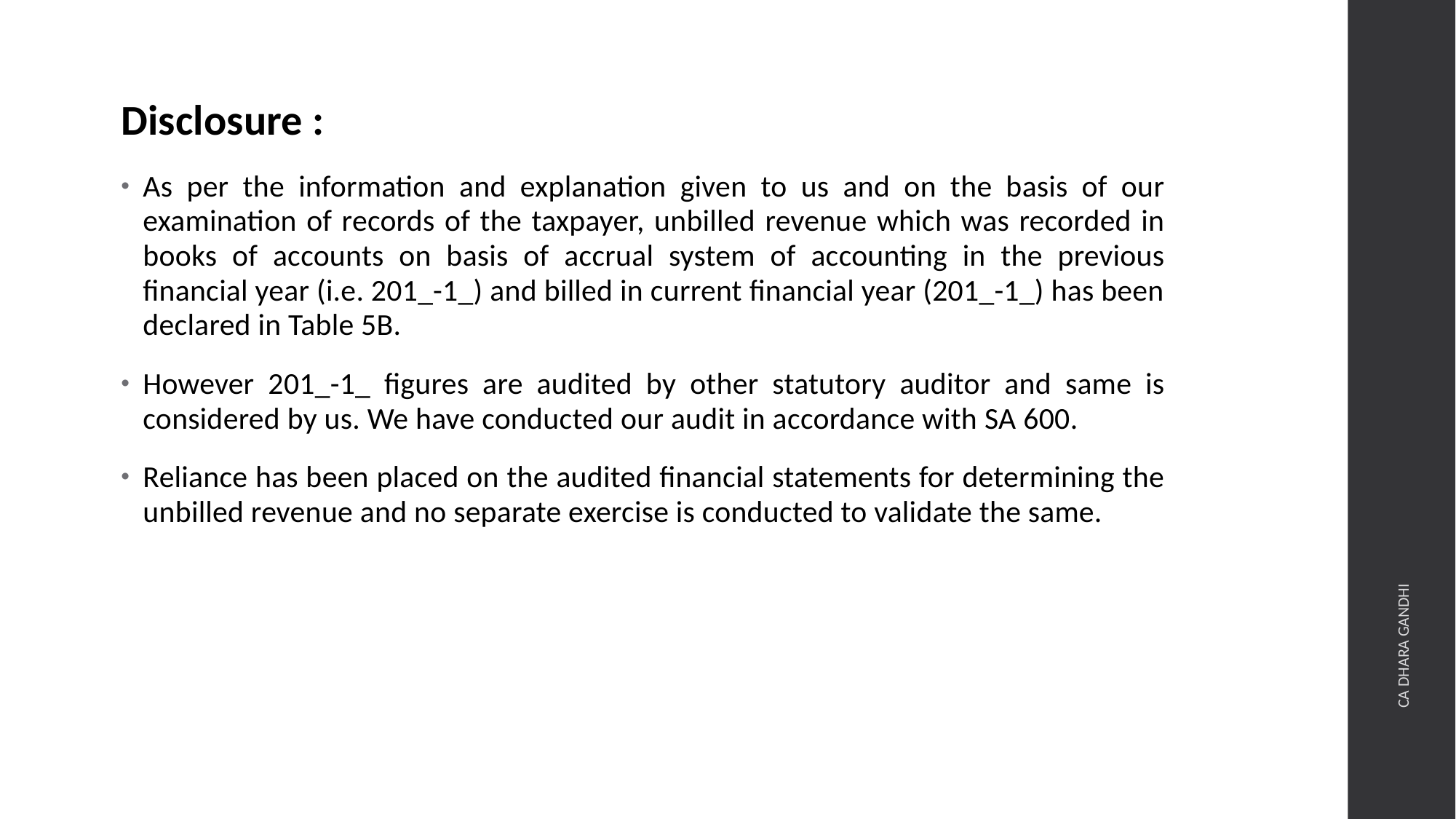

Disclosure :
As per the information and explanation given to us and on the basis of our examination of records of the taxpayer, unbilled revenue which was recorded in books of accounts on basis of accrual system of accounting in the previous financial year (i.e. 201_-1_) and billed in current financial year (201_-1_) has been declared in Table 5B.
However 201_-1_ figures are audited by other statutory auditor and same is considered by us. We have conducted our audit in accordance with SA 600.
Reliance has been placed on the audited financial statements for determining the unbilled revenue and no separate exercise is conducted to validate the same.

CA DHARA GANDHI